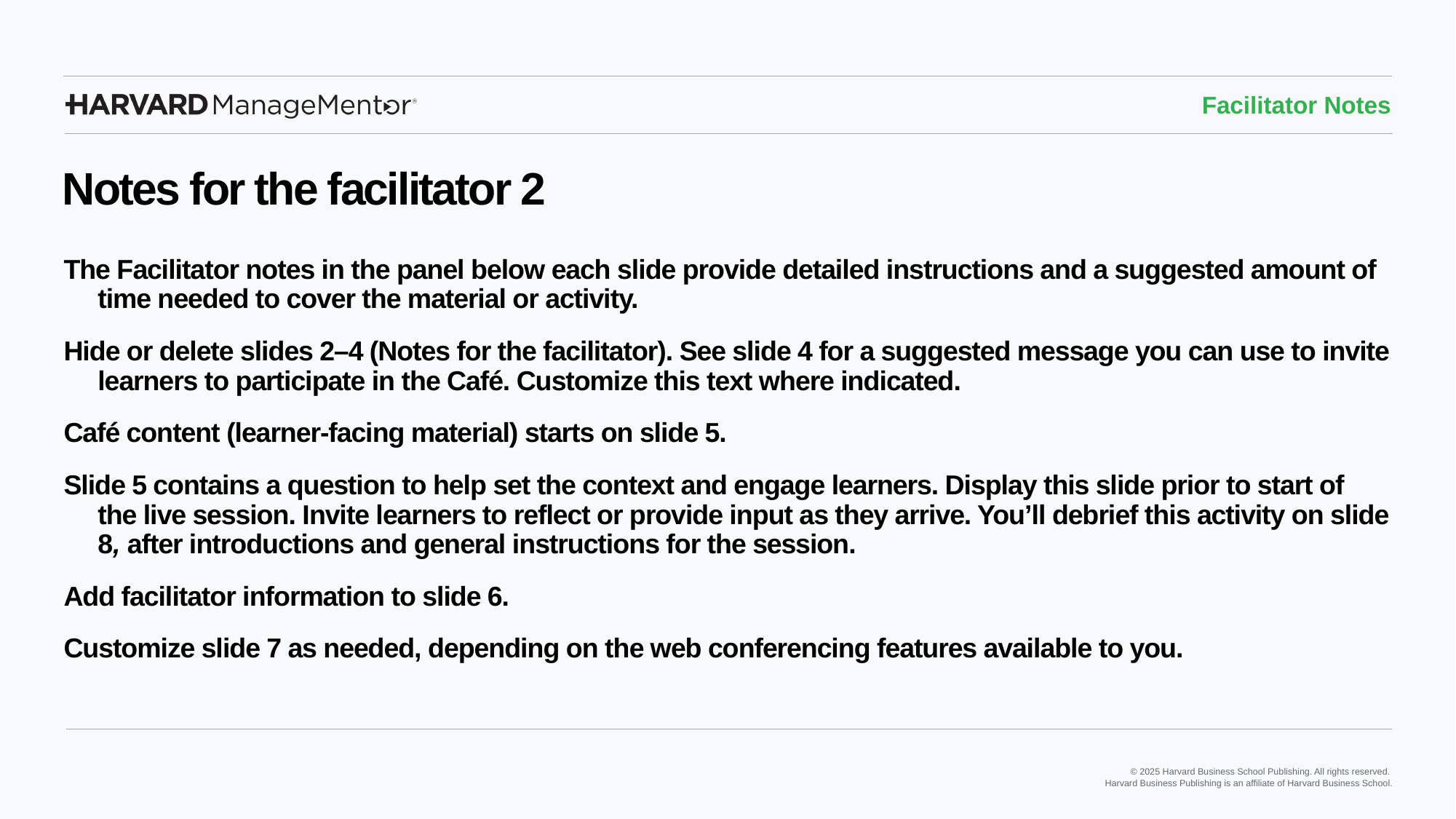

# Notes for the facilitator 2
The Facilitator notes in the panel below each slide provide detailed instructions and a suggested amount of time needed to cover the material or activity. ​
Hide or delete slides 2–4 (Notes for the facilitator). See slide 4 for a suggested message you can use to invite learners to participate in the Café. Customize this text where indicated.​
Café content (learner-facing material) starts on slide 5. ​
Slide 5 contains a question to help set the context and engage learners. Display this slide prior to start of the live session. Invite learners to reflect or provide input as they arrive. You’ll debrief this activity on slide 8, after introductions and general instructions for the session.​
Add facilitator information to slide 6.​
Customize slide 7 as needed, depending on the web conferencing features available to you.​